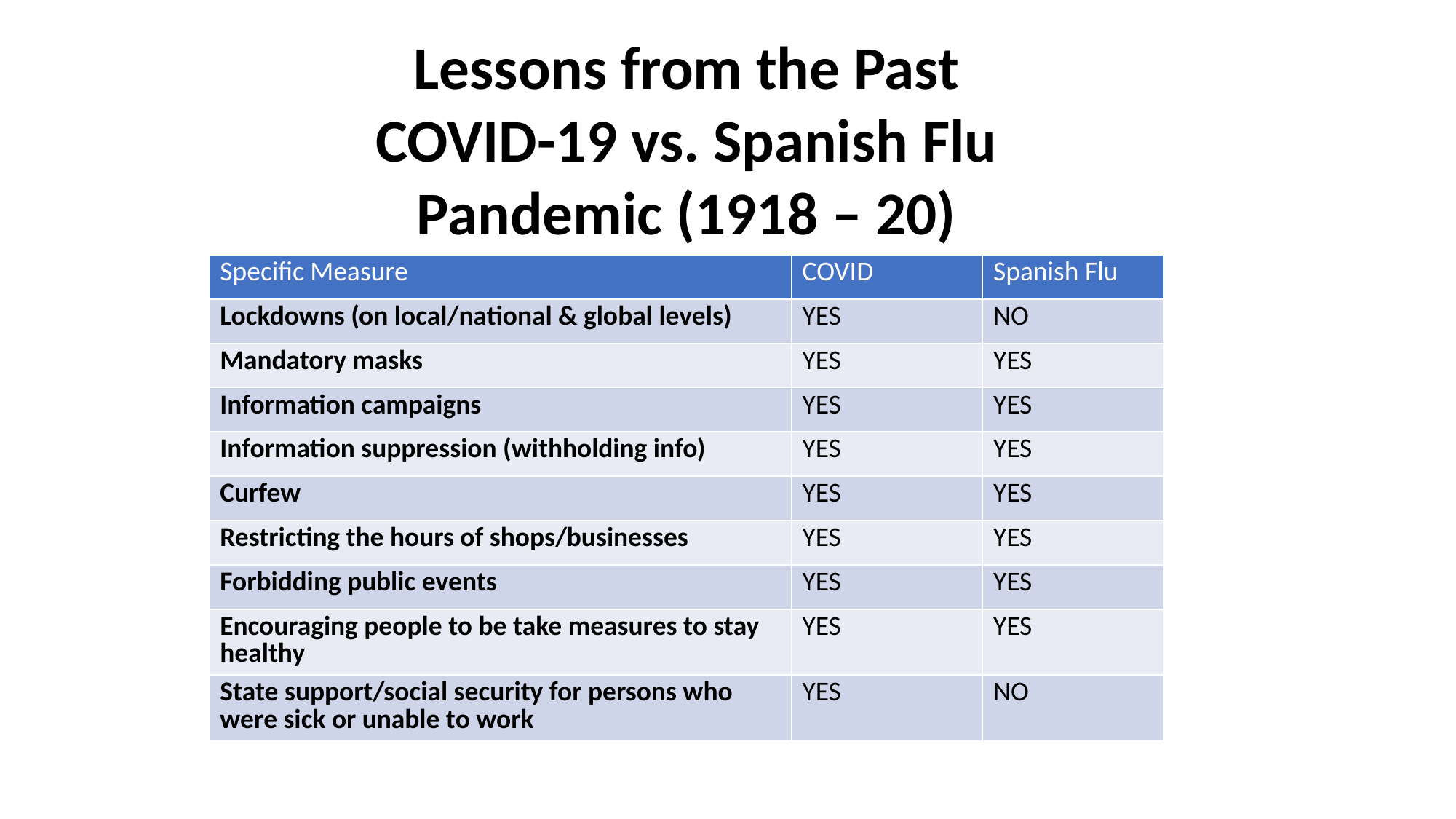

Lessons from the Past
COVID-19 vs. Spanish Flu Pandemic (1918 – 20)
| Specific Measure | COVID | Spanish Flu |
| --- | --- | --- |
| Lockdowns (on local/national & global levels) | YES | NO |
| Mandatory masks | YES | YES |
| Information campaigns | YES | YES |
| Information suppression (withholding info) | YES | YES |
| Curfew | YES | YES |
| Restricting the hours of shops/businesses | YES | YES |
| Forbidding public events | YES | YES |
| Encouraging people to be take measures to stay healthy | YES | YES |
| State support/social security for persons who were sick or unable to work | YES | NO |